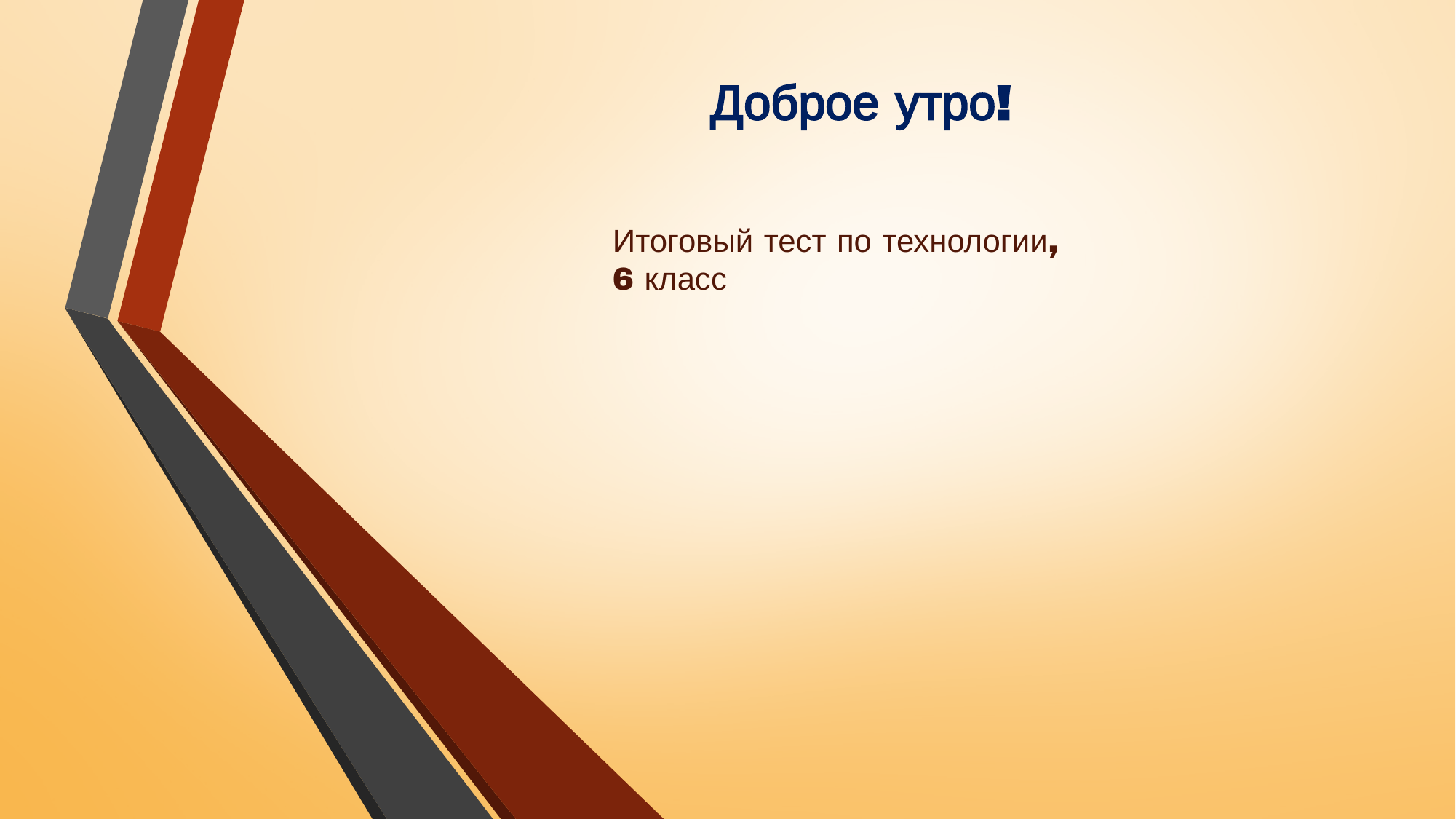

# Доброе утро!
Итоговый тест по технологии, 6 класс